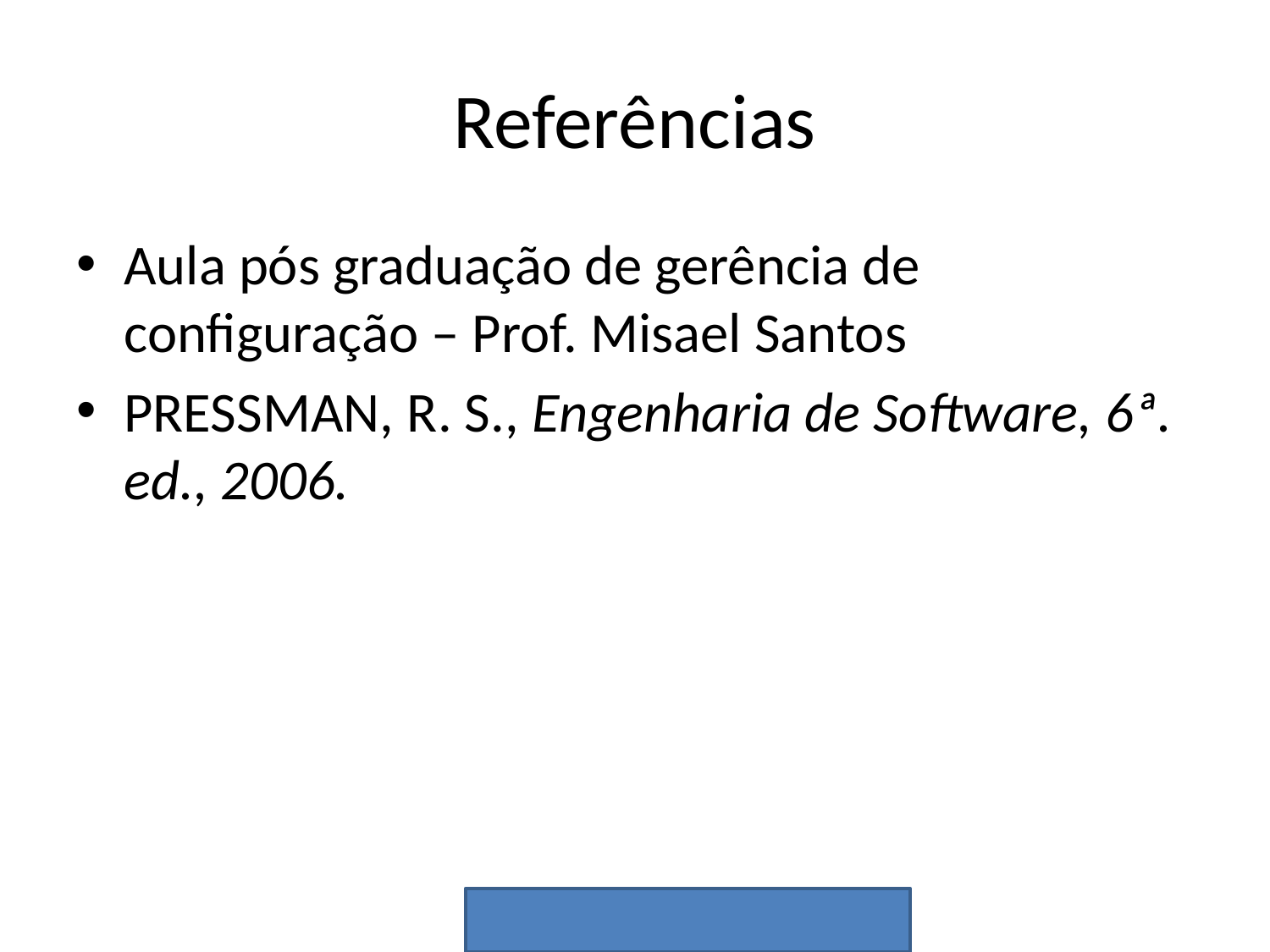

# Referências
Aula pós graduação de gerência de configuração – Prof. Misael Santos
PRESSMAN, R. S., Engenharia de Software, 6ª. ed., 2006.